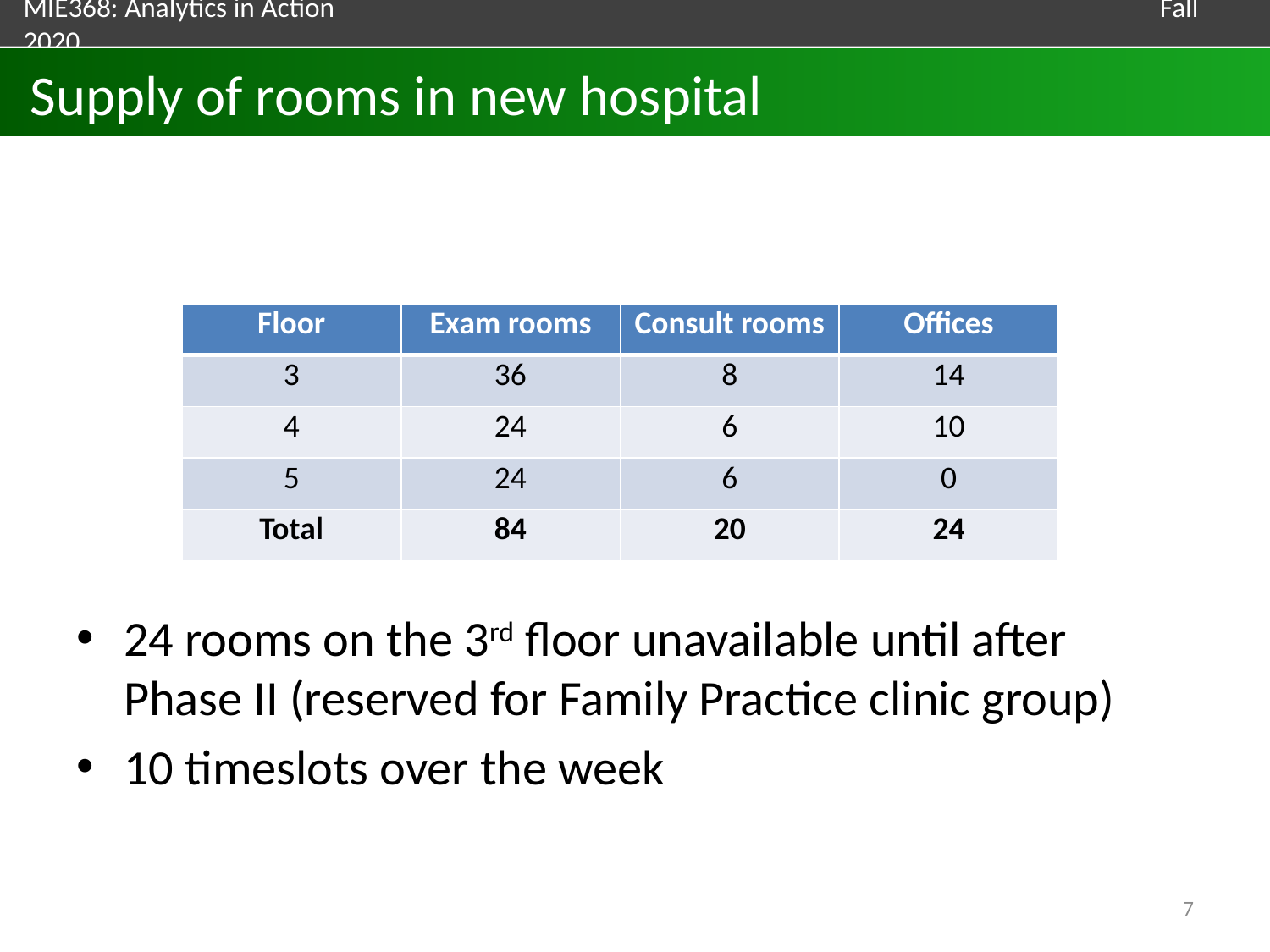

# Supply of rooms in new hospital

24 rooms on the 3rd floor unavailable until after Phase II (reserved for Family Practice clinic group)
10 timeslots over the week

| Floor | Exam rooms | Consult rooms | Offices |
| --- | --- | --- | --- |
| 3 | 36 | 8 | 14 |
| 4 | 24 | 6 | 10 |
| 5 | 24 | 6 | 0 |
| Total | 84 | 20 | 24 |

7